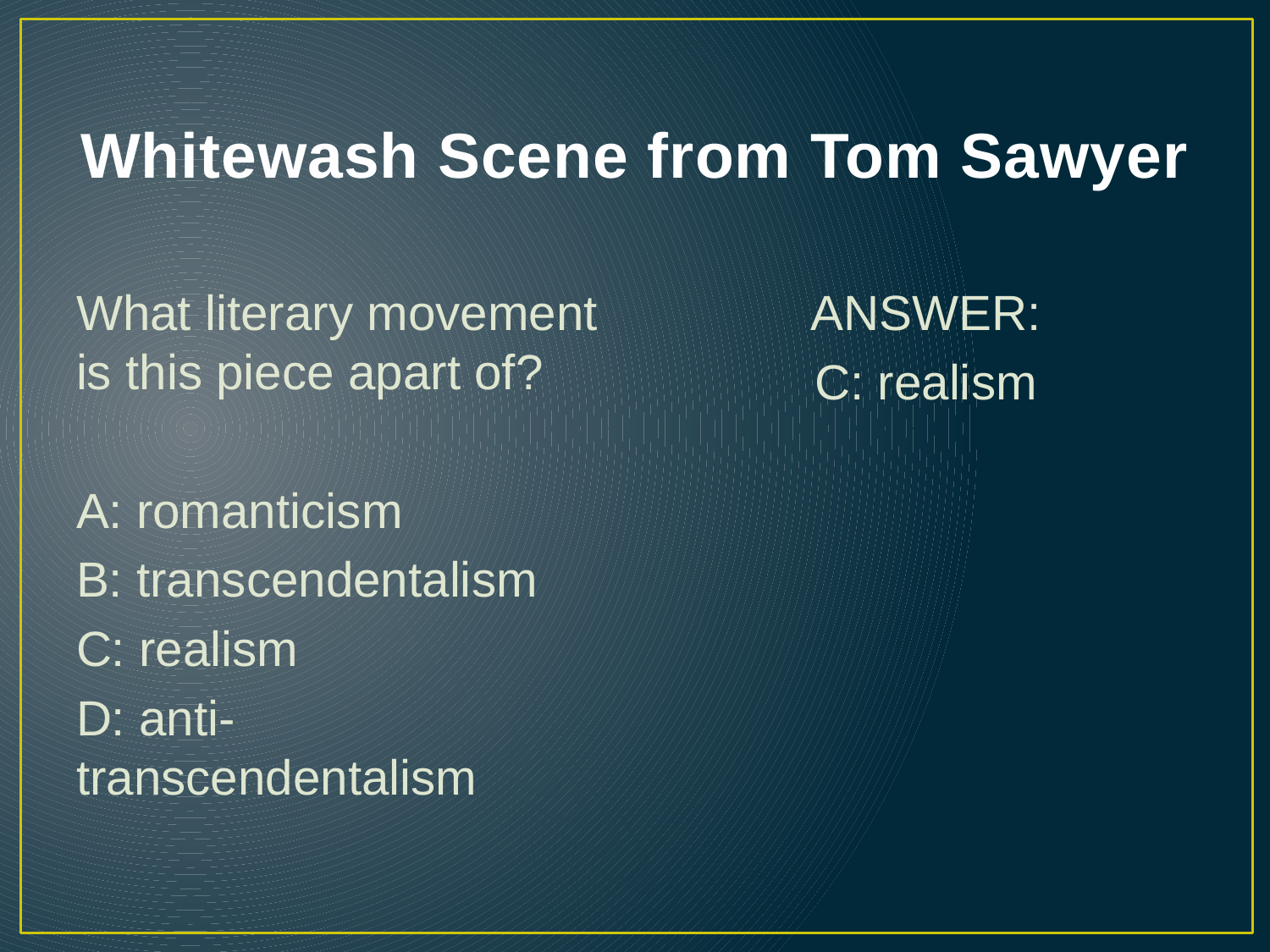

# Whitewash Scene from Tom Sawyer
What literary movement is this piece apart of?

A: romanticism
B: transcendentalism
C: realism
D: anti-transcendentalism
ANSWER:
C: realism